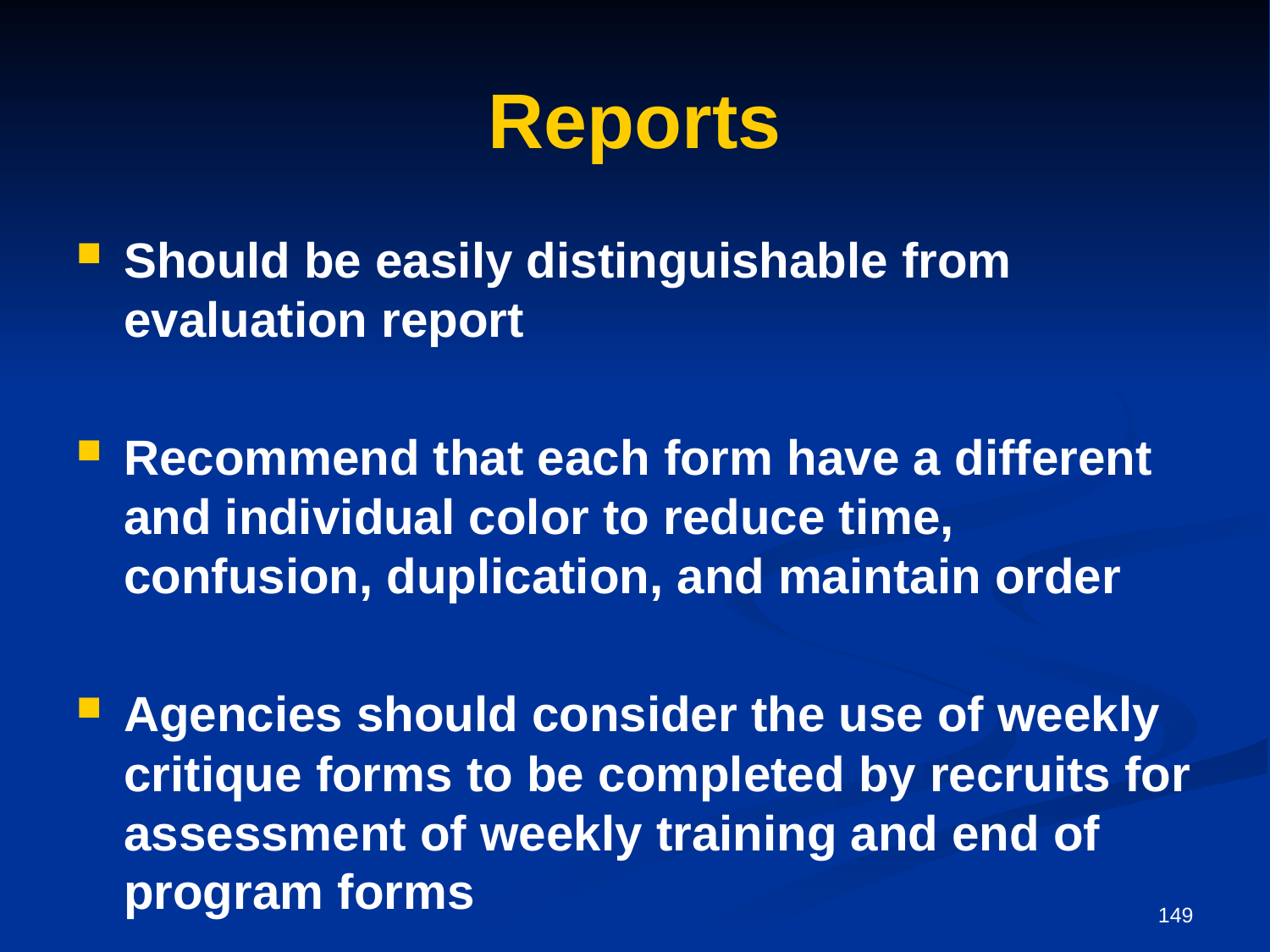

# Reports
Should be easily distinguishable from evaluation report

Recommend that each form have a different and individual color to reduce time, confusion, duplication, and maintain order

Agencies should consider the use of weekly critique forms to be completed by recruits for assessment of weekly training and end of program forms
149